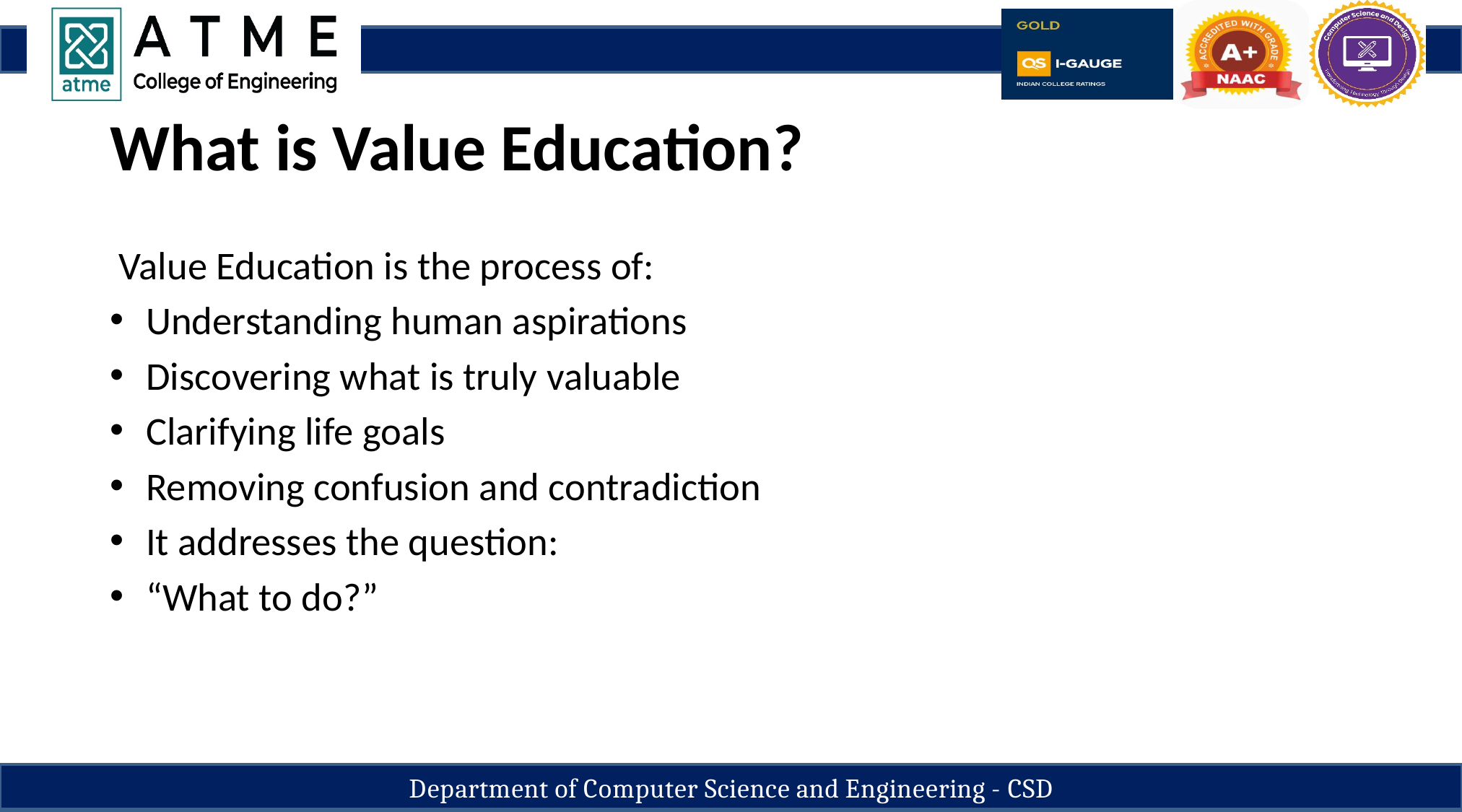

What is Value Education?
 Value Education is the process of:
Understanding human aspirations
Discovering what is truly valuable
Clarifying life goals
Removing confusion and contradiction
It addresses the question:
“What to do?”

Department of Computer Science and Engineering - CSD